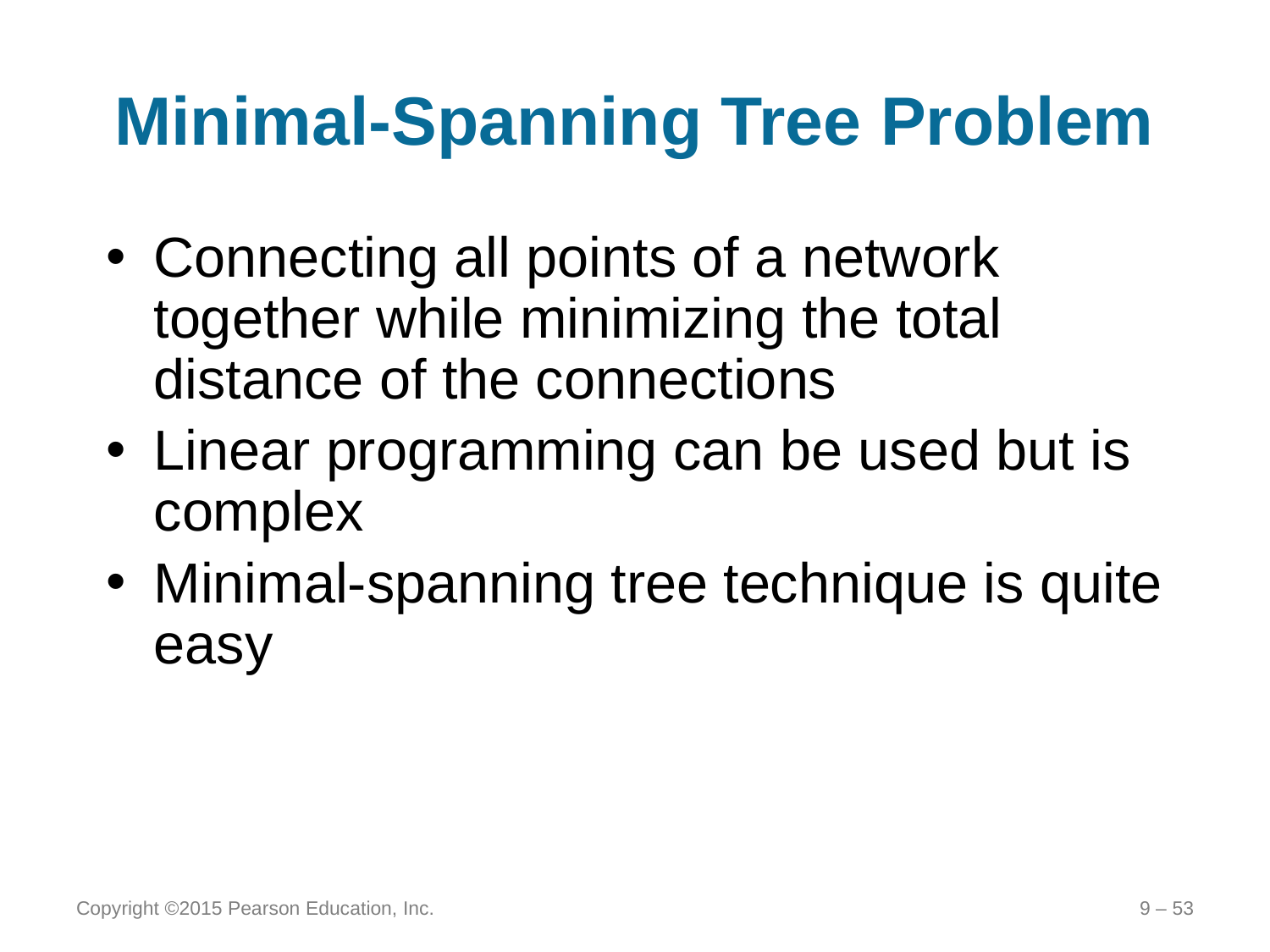

# Minimal-Spanning Tree Problem
Connecting all points of a network together while minimizing the total distance of the connections
Linear programming can be used but is complex
Minimal-spanning tree technique is quite easy
Copyright ©2015 Pearson Education, Inc.
9 – 53